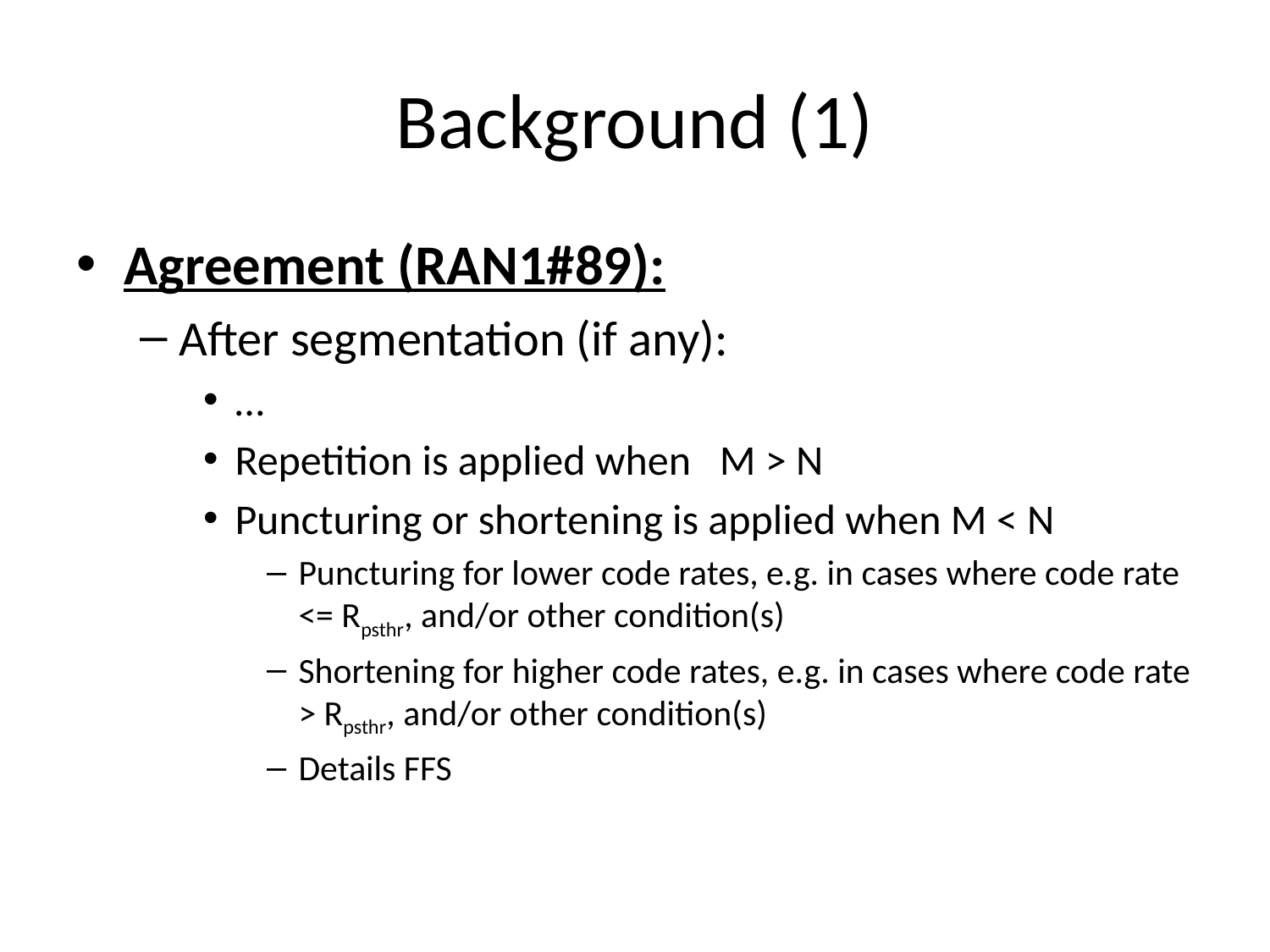

# Background (1)
Agreement (RAN1#89):
After segmentation (if any):
…
Repetition is applied when   M > N
Puncturing or shortening is applied when M < N
Puncturing for lower code rates, e.g. in cases where code rate <= Rpsthr, and/or other condition(s)
Shortening for higher code rates, e.g. in cases where code rate > Rpsthr, and/or other condition(s)
Details FFS